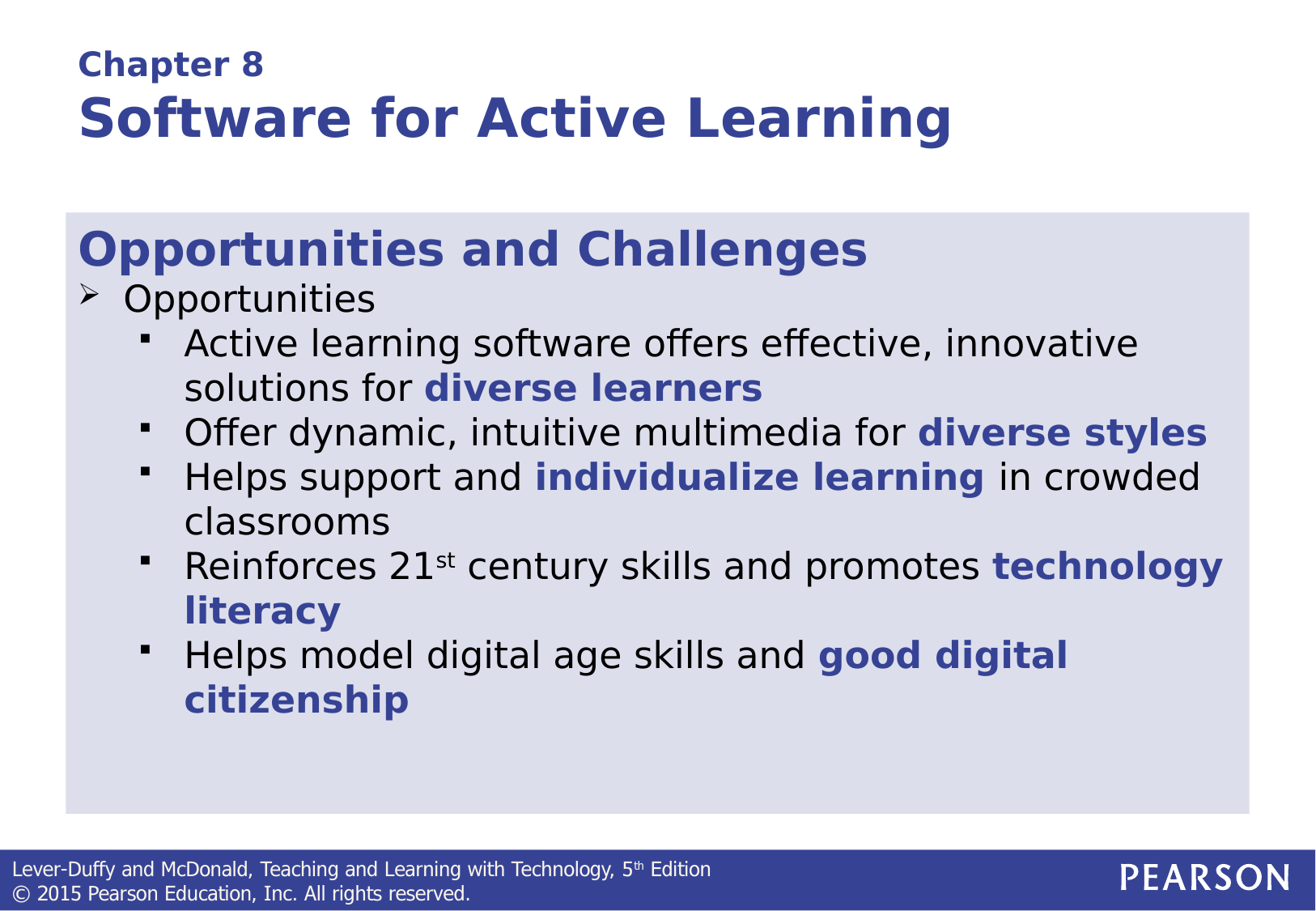

# Chapter 8 Software for Active Learning
Opportunities and Challenges
Opportunities
Active learning software offers effective, innovative solutions for diverse learners
Offer dynamic, intuitive multimedia for diverse styles
Helps support and individualize learning in crowded classrooms
Reinforces 21st century skills and promotes technology literacy
Helps model digital age skills and good digital citizenship